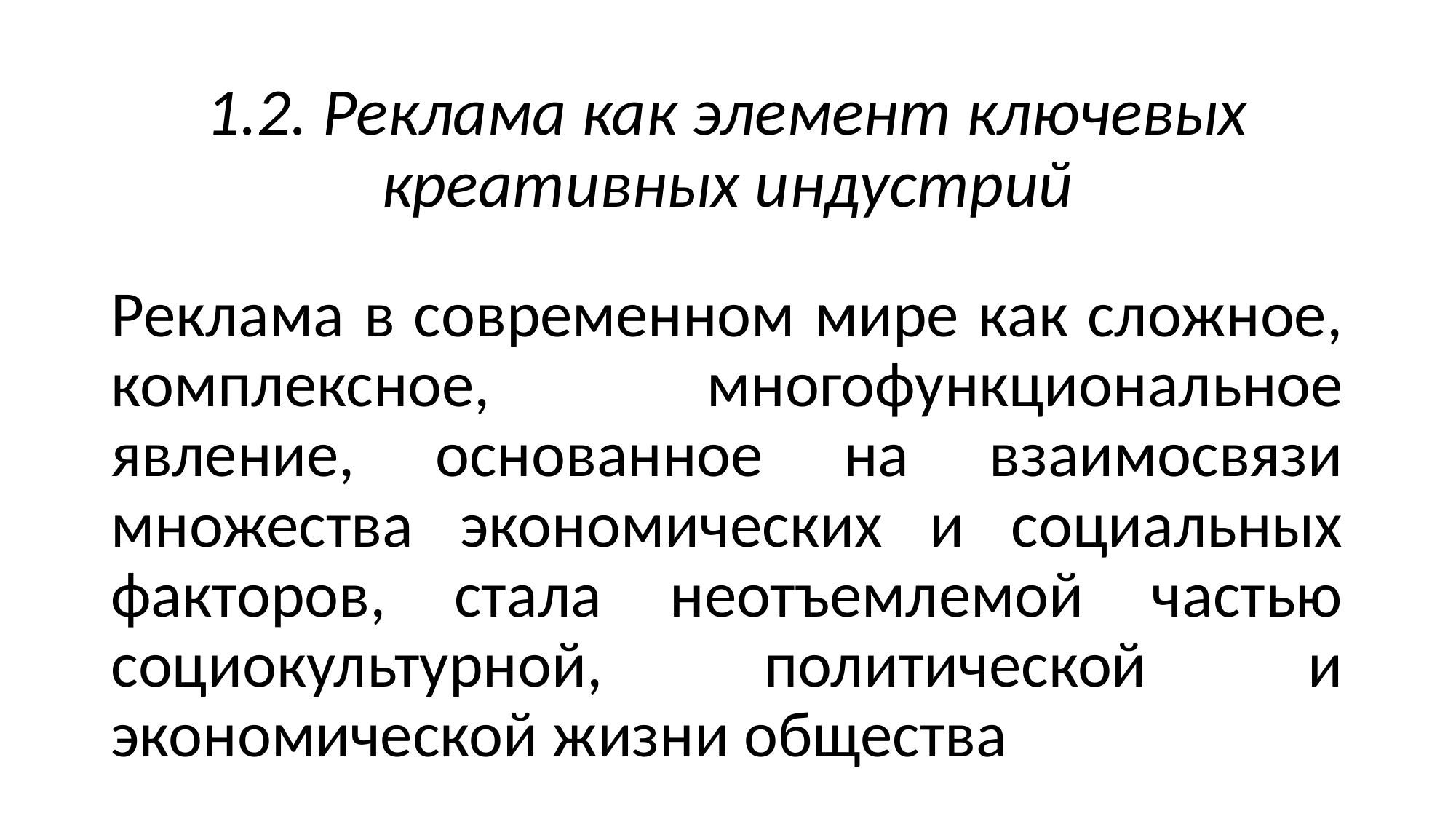

# 1.2. Реклама как элемент ключевых креативных индустрий
Реклама в современном мире как сложное, комплексное, многофункциональное явление, основанное на взаимосвязи множества экономических и социальных факторов, стала неотъемлемой частью социокультурной, политической и экономической жизни общества